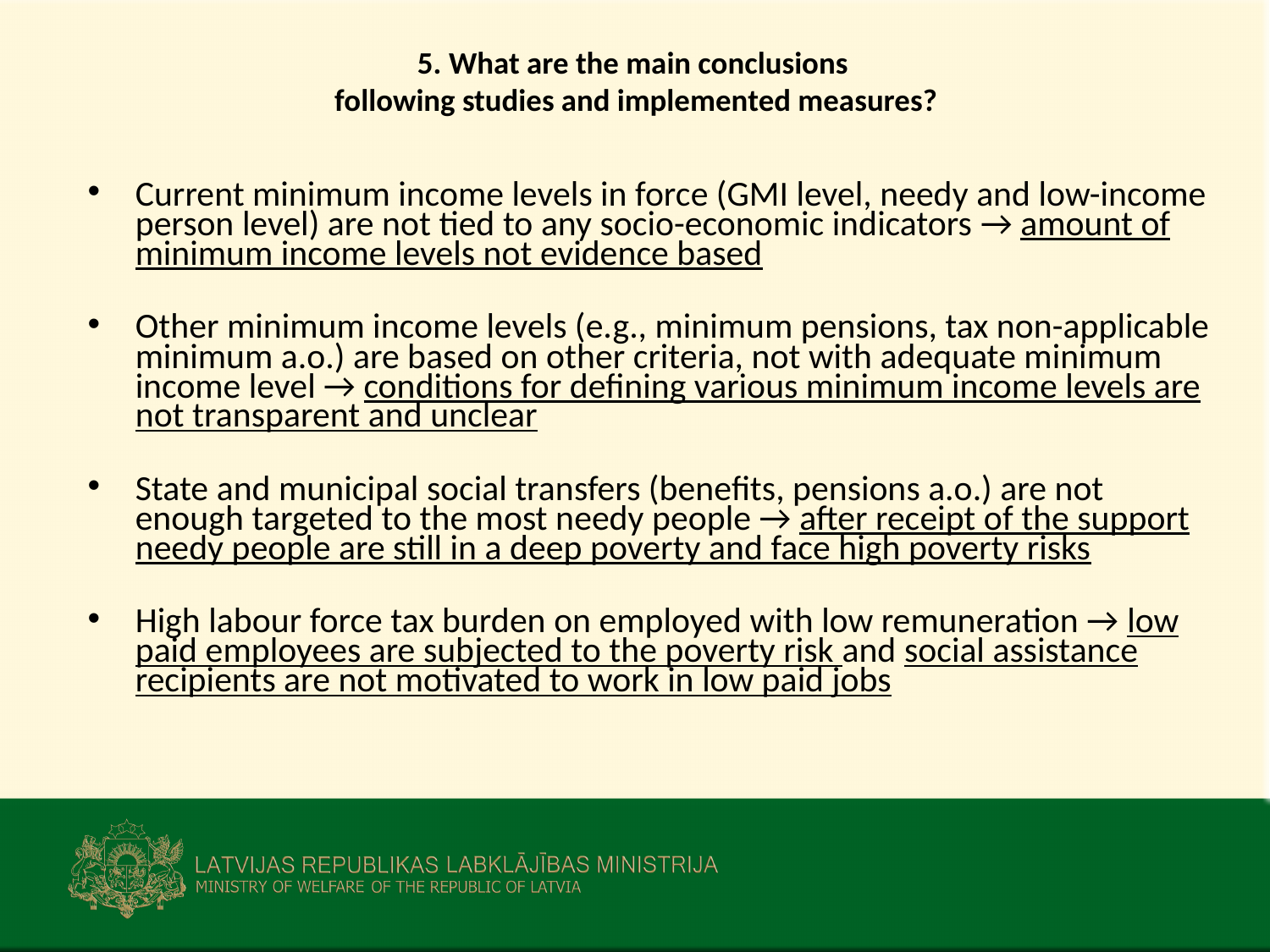

# 5. What are the main conclusions following studies and implemented measures?
Current minimum income levels in force (GMI level, needy and low-income person level) are not tied to any socio-economic indicators → amount of minimum income levels not evidence based

Other minimum income levels (e.g., minimum pensions, tax non-applicable minimum a.o.) are based on other criteria, not with adequate minimum income level → conditions for defining various minimum income levels are not transparent and unclear

State and municipal social transfers (benefits, pensions a.o.) are not enough targeted to the most needy people → after receipt of the support needy people are still in a deep poverty and face high poverty risks

High labour force tax burden on employed with low remuneration → low paid employees are subjected to the poverty risk and social assistance recipients are not motivated to work in low paid jobs